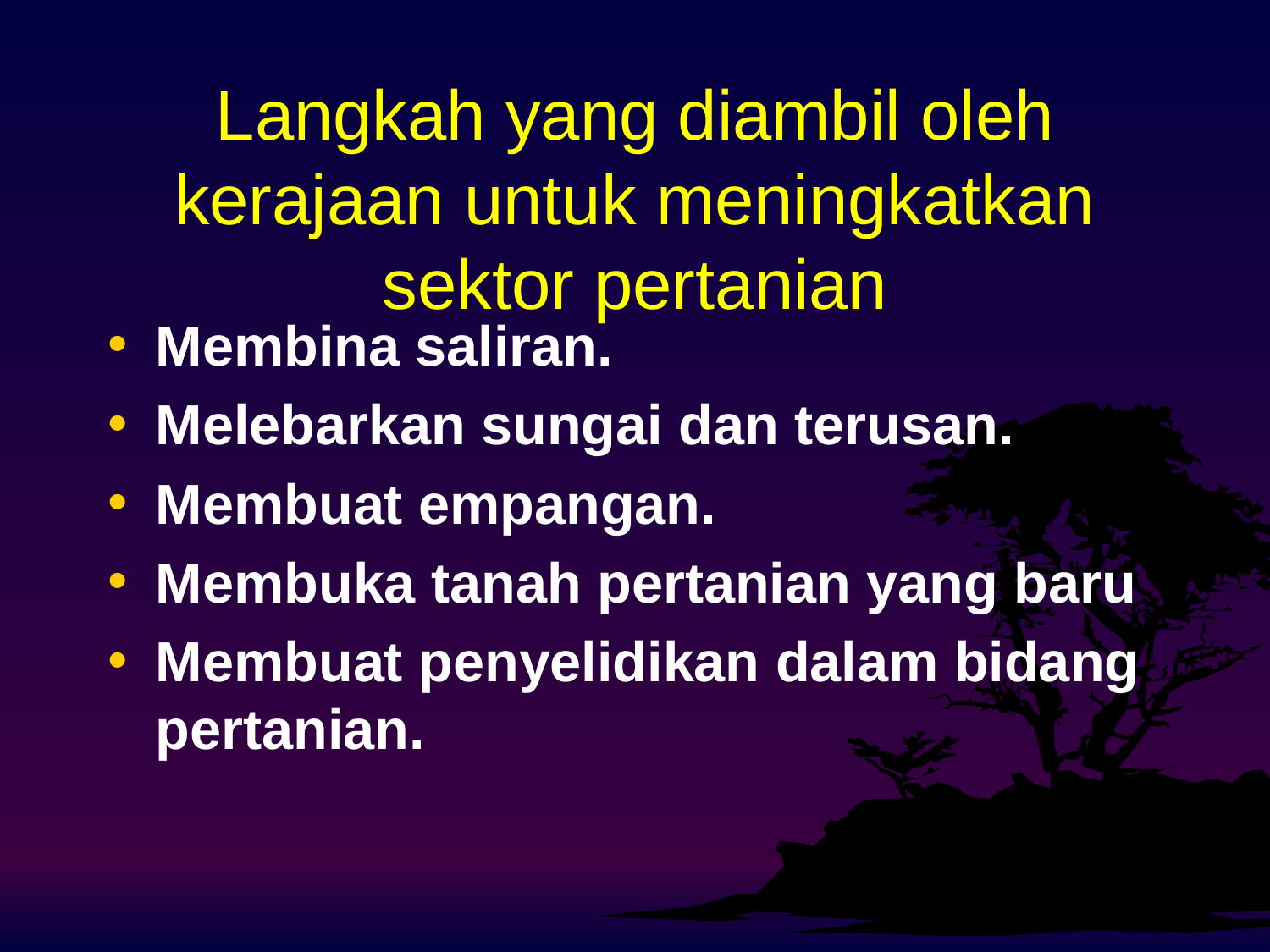

# Langkah yang diambil oleh kerajaan untuk meningkatkan sektor pertanian

Membina saliran.
Melebarkan sungai dan terusan.
Membuat empangan.
Membuka tanah pertanian yang baru
Membuat penyelidikan dalam bidang pertanian.